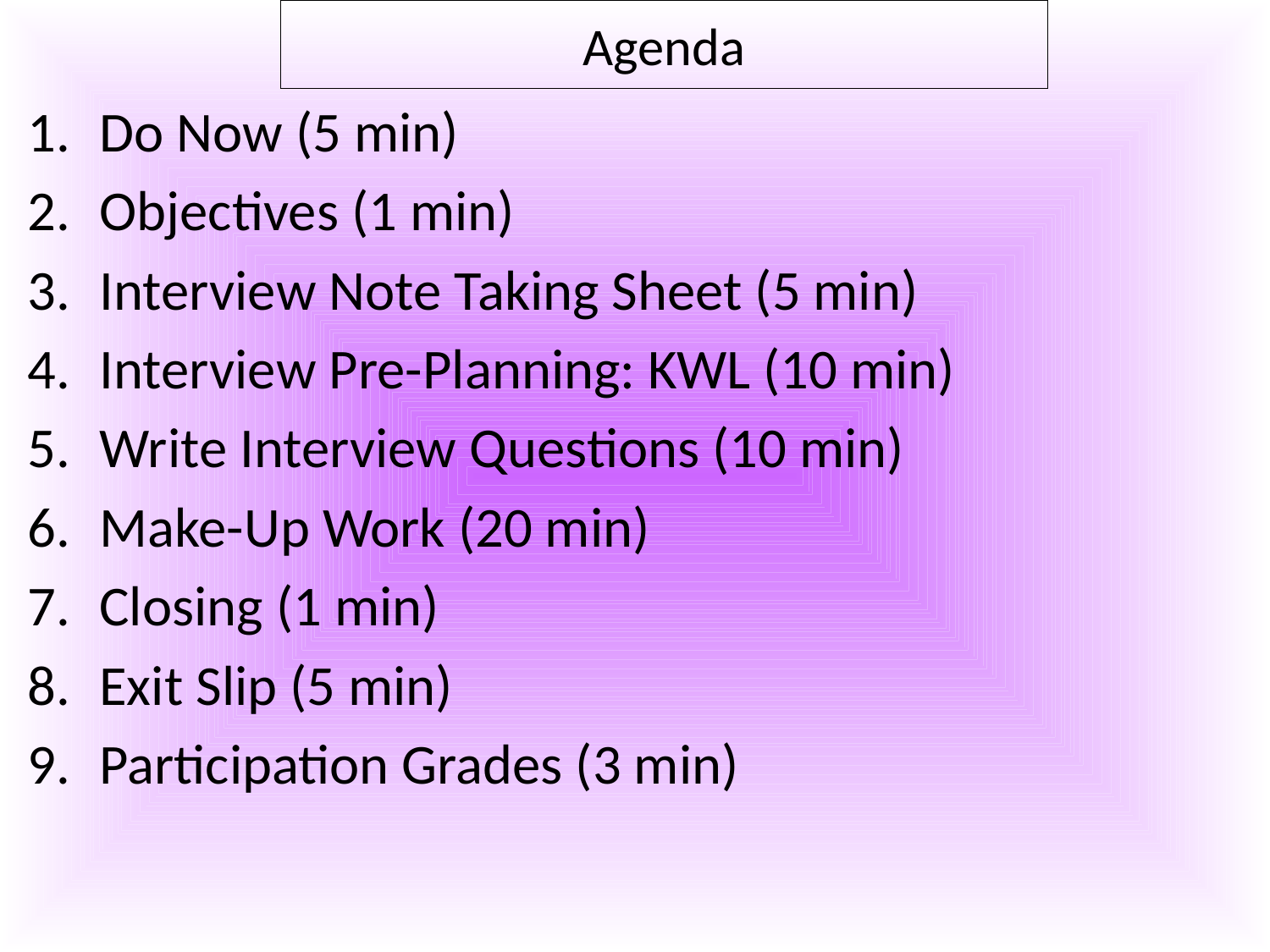

Agenda
Do Now (5 min)
Objectives (1 min)
Interview Note Taking Sheet (5 min)
Interview Pre-Planning: KWL (10 min)
Write Interview Questions (10 min)
Make-Up Work (20 min)
Closing (1 min)
Exit Slip (5 min)
Participation Grades (3 min)